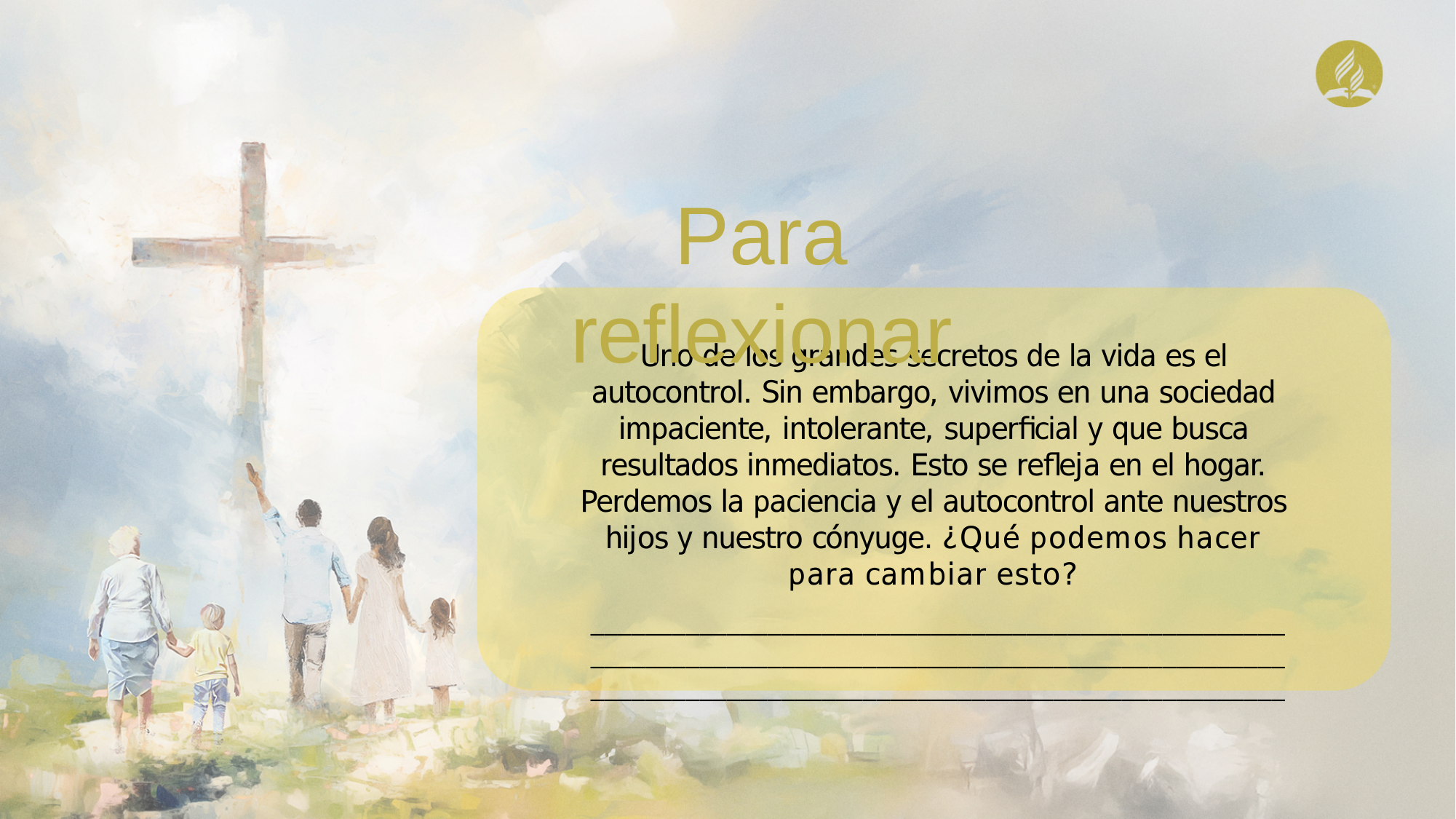

Para reflexionar

Uno de los grandes secretos de la vida es el autocontrol. Sin embargo, vivimos en una sociedad impaciente, intolerante, superficial y que busca resultados inmediatos. Esto se refleja en el hogar. Perdemos la paciencia y el autocontrol ante nuestros hijos y nuestro cónyuge. ¿Qué podemos hacer para cambiar esto?
_________________________________________________________________________________________________________________________________________________________